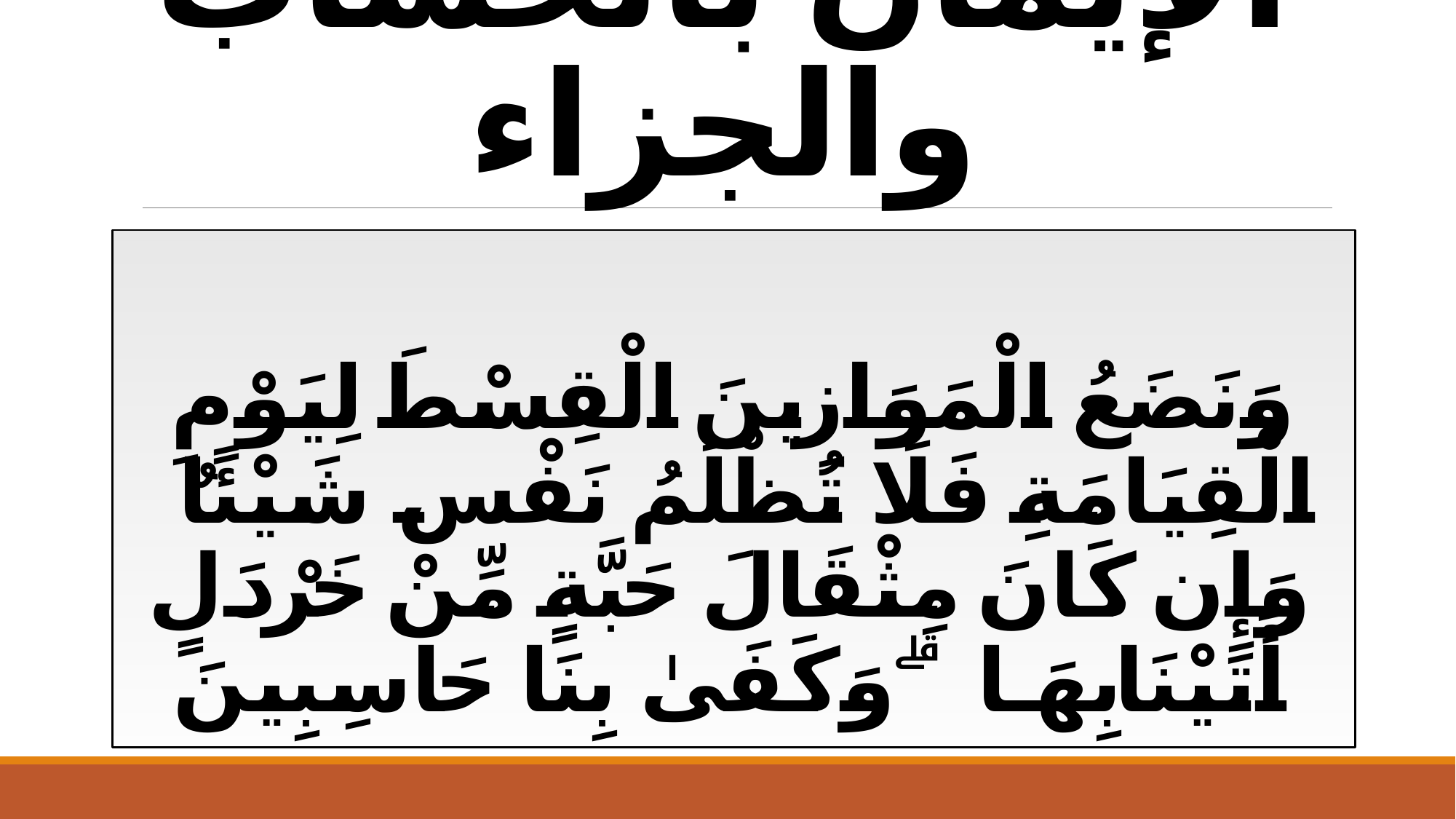

# الإيمان بالحساب والجزاء

وَنَضَعُ الْمَوَازِينَ الْقِسْطَ لِيَوْمِ الْقِيَامَةِ فَلَا تُظْلَمُ نَفْسٌ شَيْئًا ۖ وَإِن كَانَ مِثْقَالَ حَبَّةٍ مِّنْ خَرْدَلٍ أَتَيْنَا بِهَا ۗ وَكَفَىٰ بِنَا حَاسِبِينَ